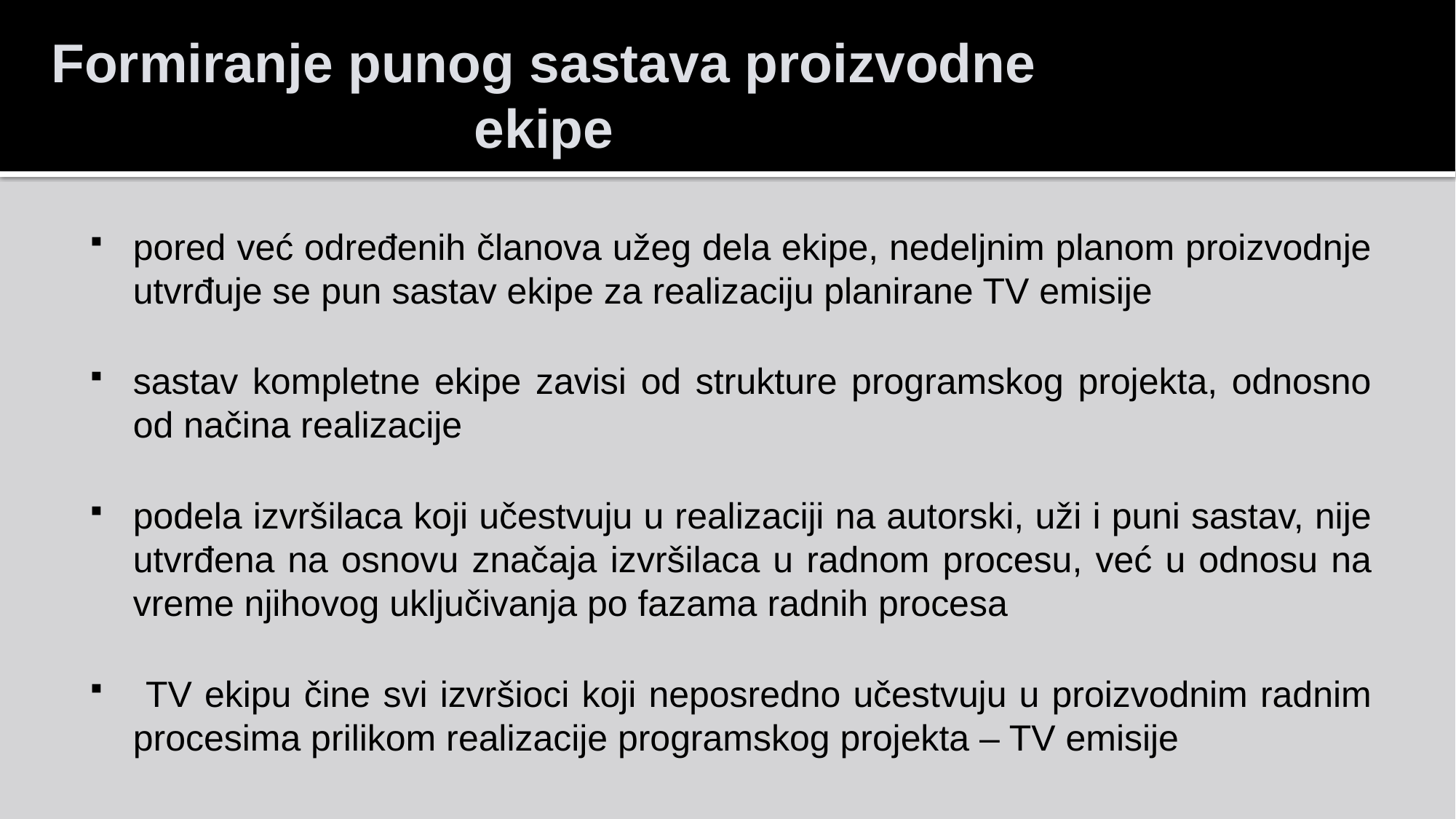

Formiranje punog sastava proizvodne ekipe

pored već određenih članova užeg dela ekipe, nedeljnim planom proizvodnje utvrđuje se pun sastav ekipe za realizaciju planirane TV emisije

sastav kompletne ekipe zavisi od strukture programskog projekta, odnosno od načina realizacije

podela izvršilaca koji učestvuju u realizaciji na autorski, uži i puni sastav, nije utvrđena na osnovu značaja izvršilaca u radnom procesu, već u odnosu na vreme njihovog uključivanja po fazama radnih procesa

 TV ekipu čine svi izvršioci koji neposredno učestvuju u proizvodnim radnim procesima prilikom realizacije programskog projekta – TV emisije